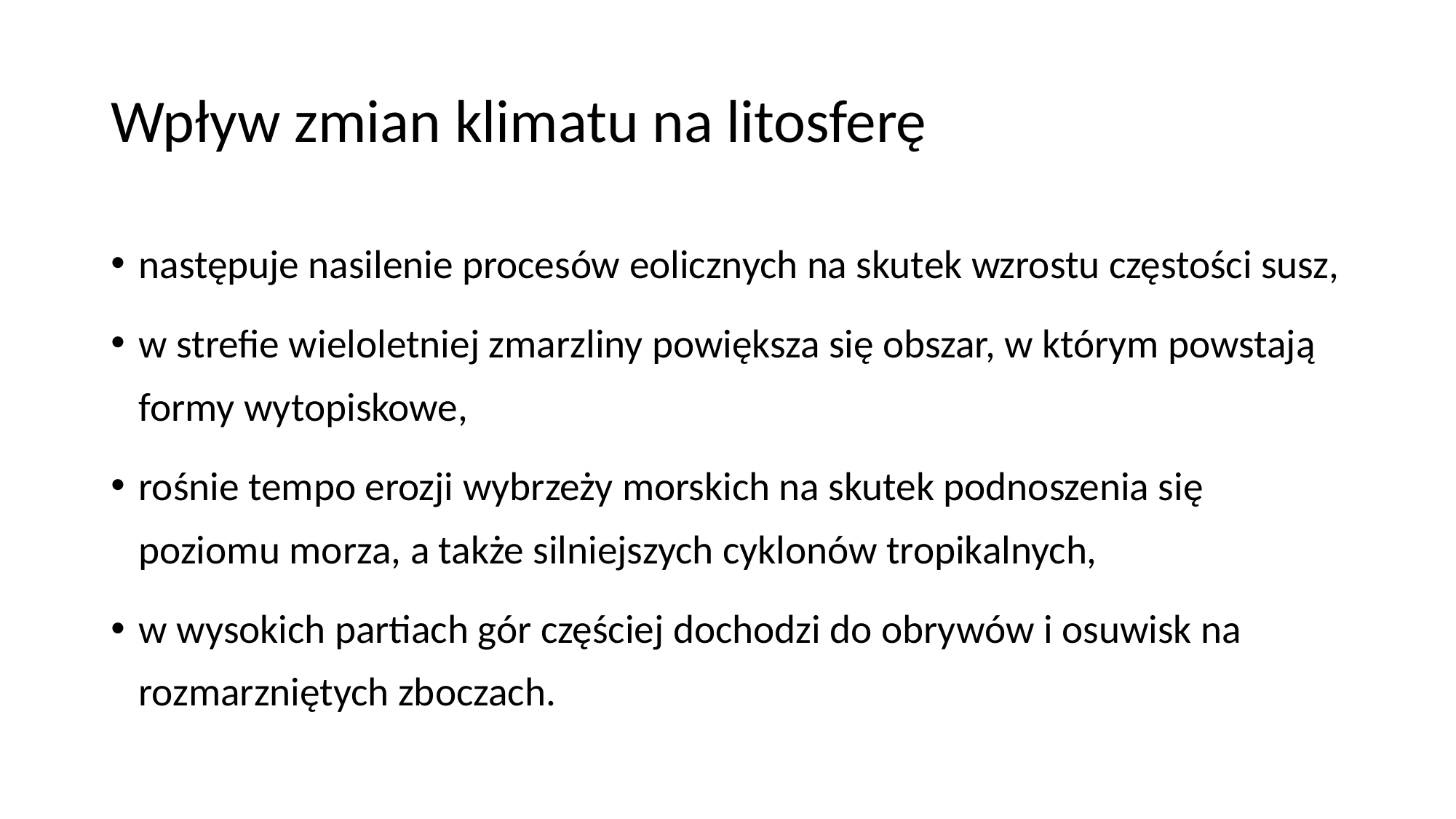

# Wpływ zmian klimatu na litosferę
następuje nasilenie procesów eolicznych na skutek wzrostu częstości susz,
w strefie wieloletniej zmarzliny powiększa się obszar, w którym powstają formy wytopiskowe,
rośnie tempo erozji wybrzeży morskich na skutek podnoszenia się poziomu morza, a także silniejszych cyklonów tropikalnych,
w wysokich partiach gór częściej dochodzi do obrywów i osuwisk na rozmarzniętych zboczach.